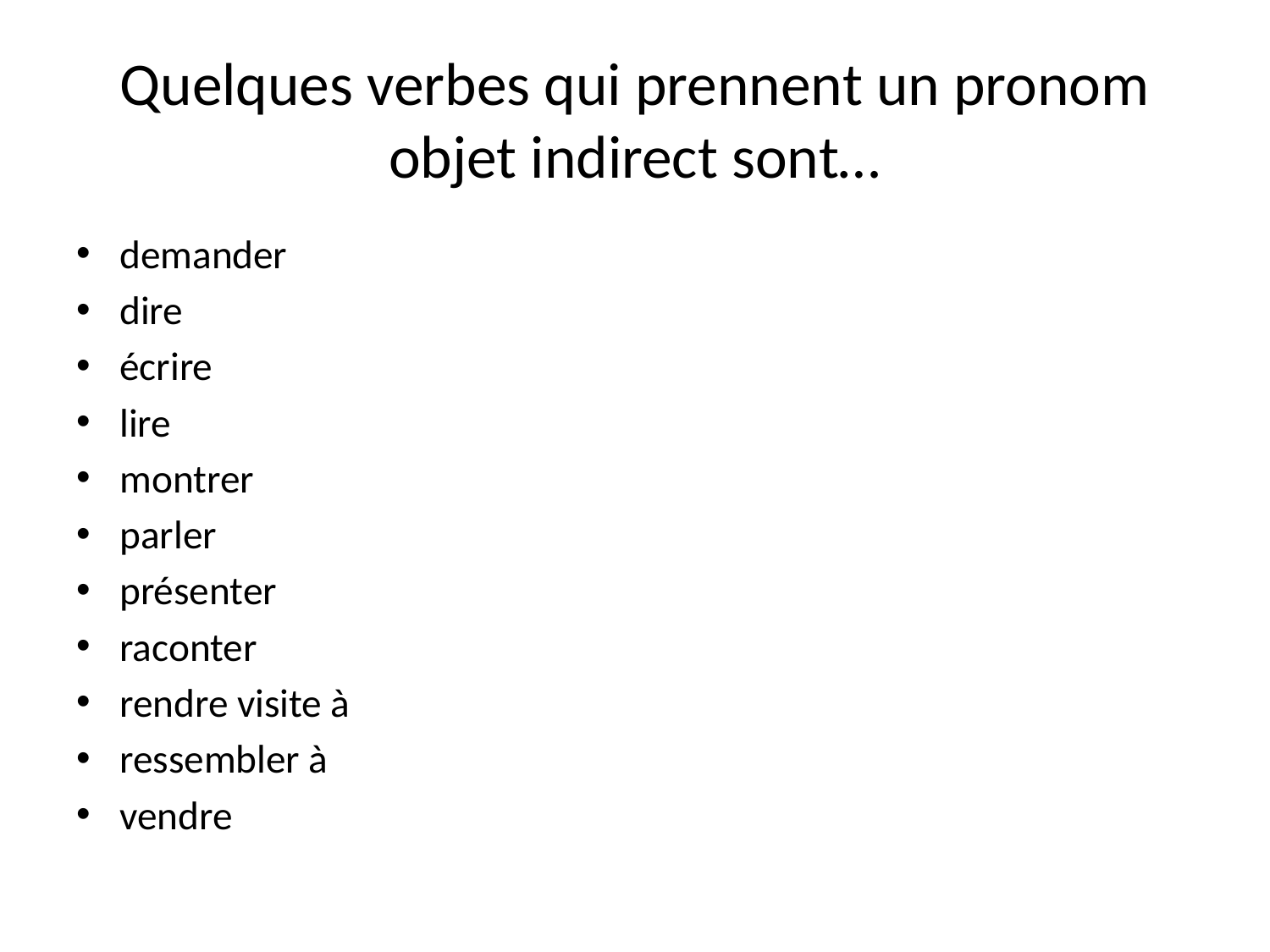

# Quelques verbes qui prennent un pronom objet indirect sont…
demander
dire
écrire
lire
montrer
parler
présenter
raconter
rendre visite à
ressembler à
vendre